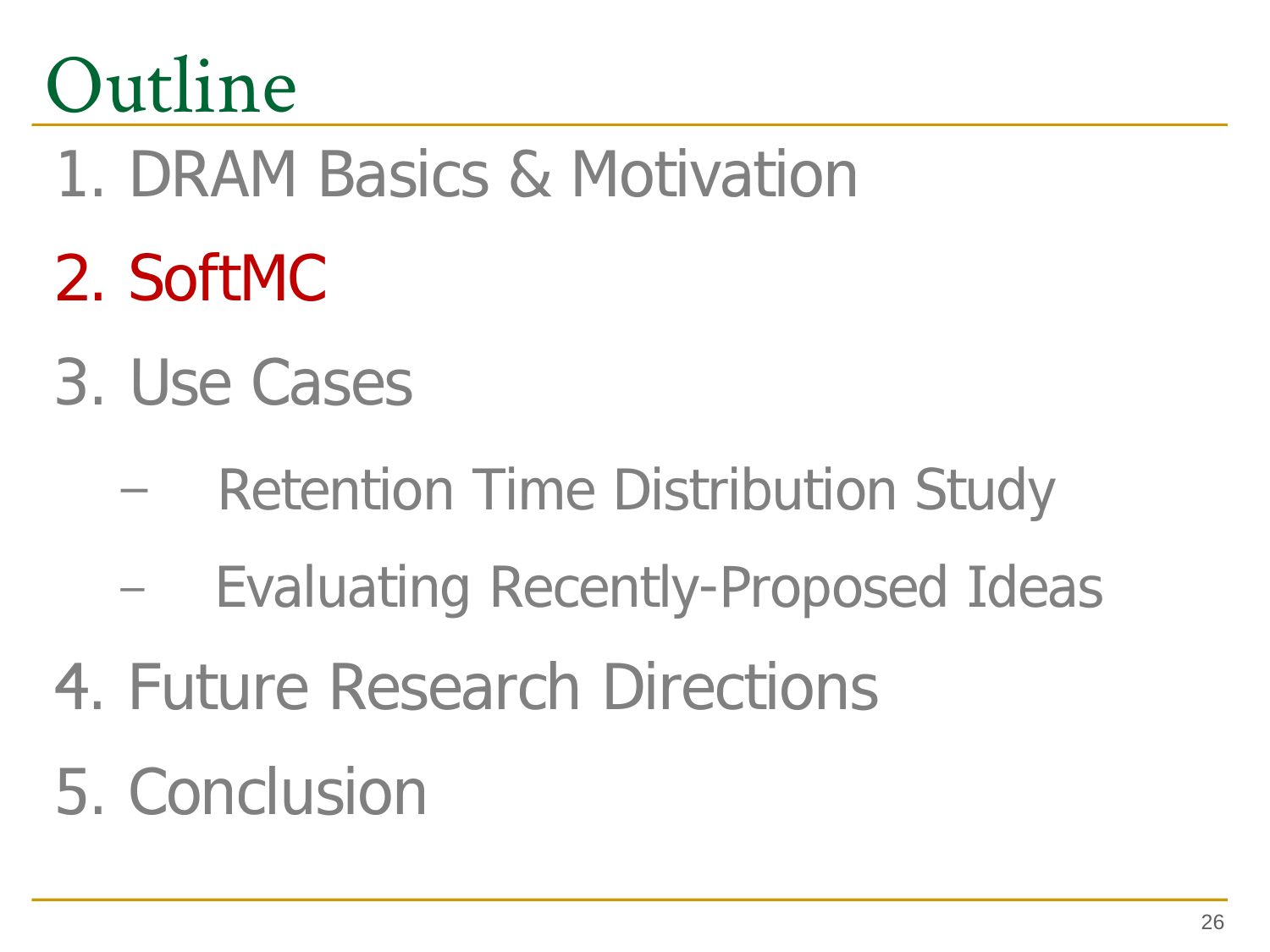

# Outline
 DRAM Basics & Motivation
 SoftMC
 Use Cases
 Retention Time Distribution Study
 Evaluating Recently-Proposed Ideas
 Future Research Directions
 Conclusion
26